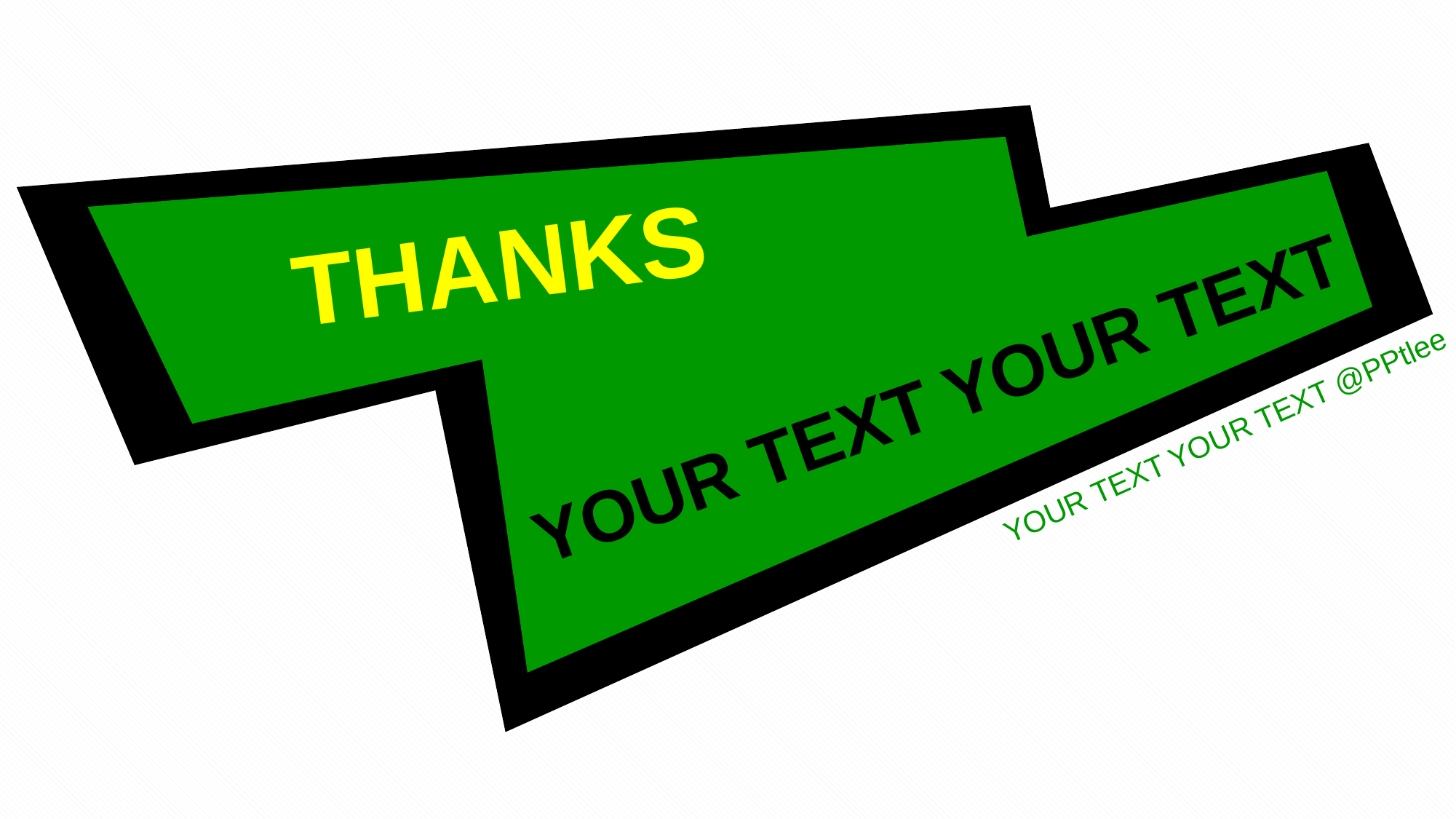

THANKS
YOUR TEXT YOUR TEXT
YOUR TEXT YOUR TEXT @PPtlee